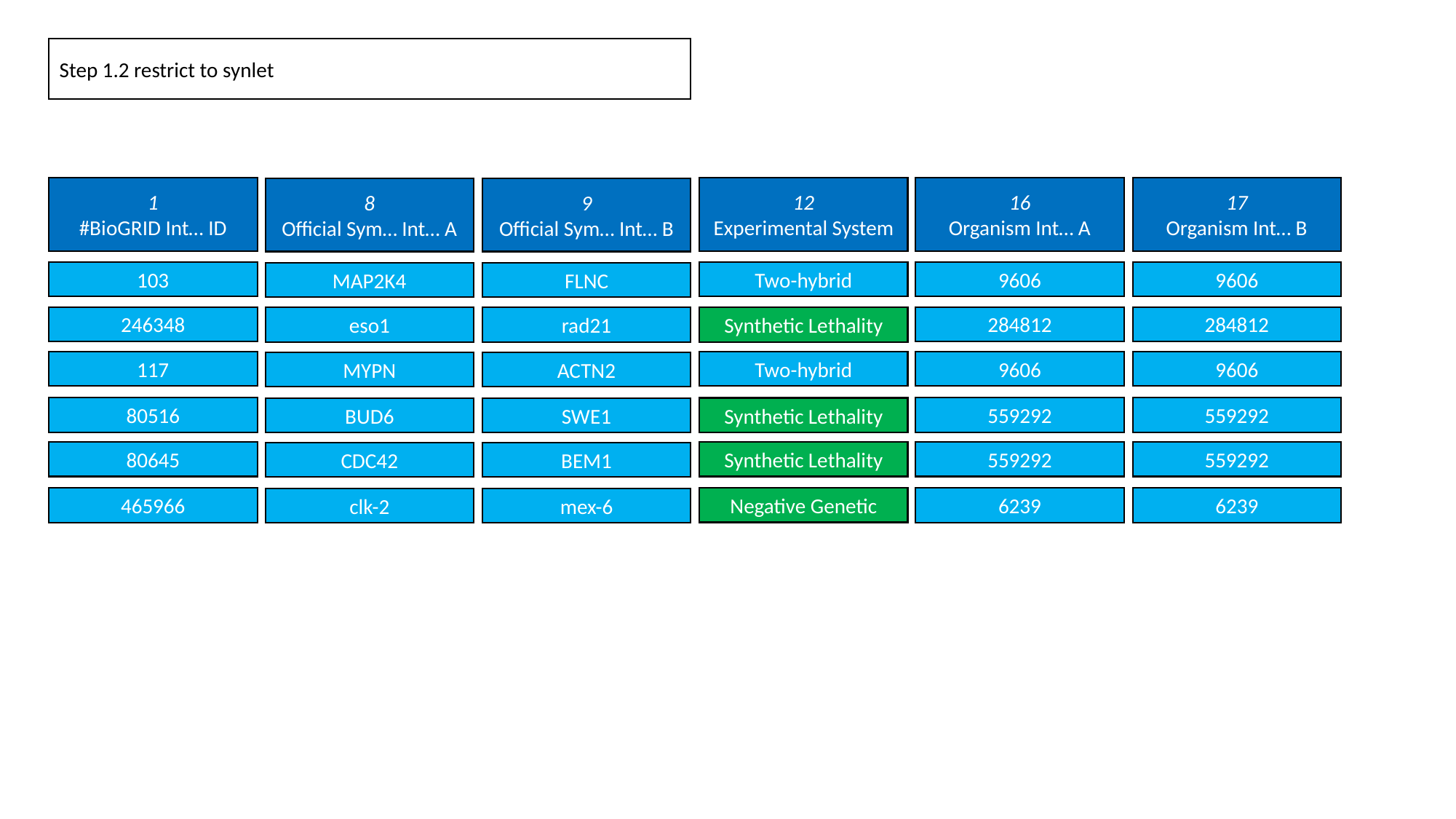

Step 1.2 restrict to synlet
1
#BioGRID Int… ID
12
Experimental System
16
Organism Int… A
17
Organism Int… B
8
Official Sym… Int… A
9
Official Sym… Int… B
103
Two-hybrid
9606
9606
MAP2K4
FLNC
246348
Synthetic Lethality
284812
284812
eso1
rad21
Synthetic Lethality
117
Two-hybrid
9606
9606
MYPN
ACTN2
80516
Synthetic Lethality
559292
559292
Synthetic Lethality
BUD6
SWE1
Synthetic Lethality
80645
Synthetic Lethality
559292
559292
CDC42
BEM1
Negative Genetic
465966
Negative Genetic
6239
6239
clk-2
mex-6